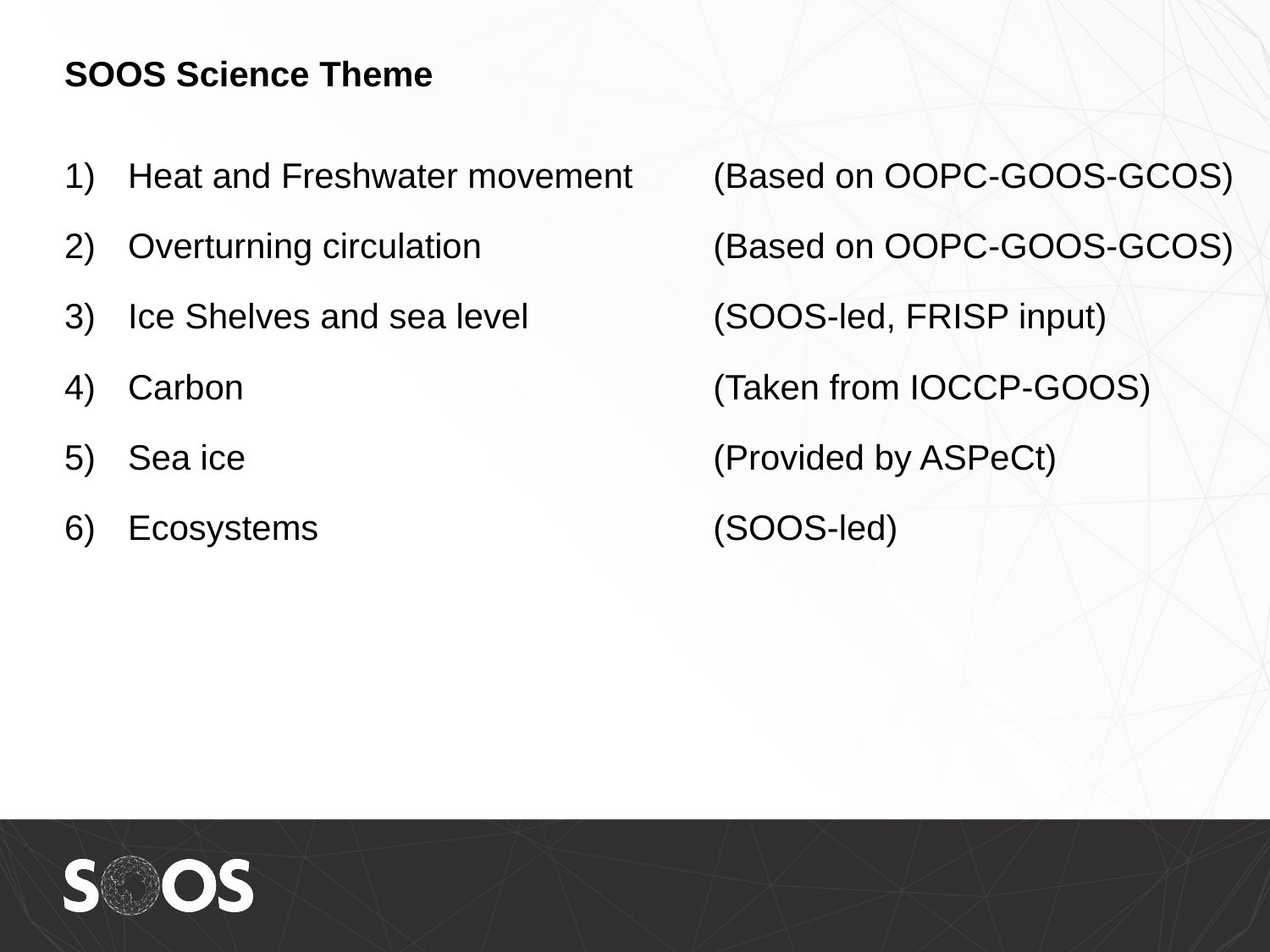

SOOS Science Theme

Heat and Freshwater movement
Overturning circulation
Ice Shelves and sea level
Carbon
Sea ice
Ecosystems

(Based on OOPC-GOOS-GCOS)
(Based on OOPC-GOOS-GCOS)
(SOOS-led, FRISP input)
(Taken from IOCCP-GOOS)
(Provided by ASPeCt)
(SOOS-led)